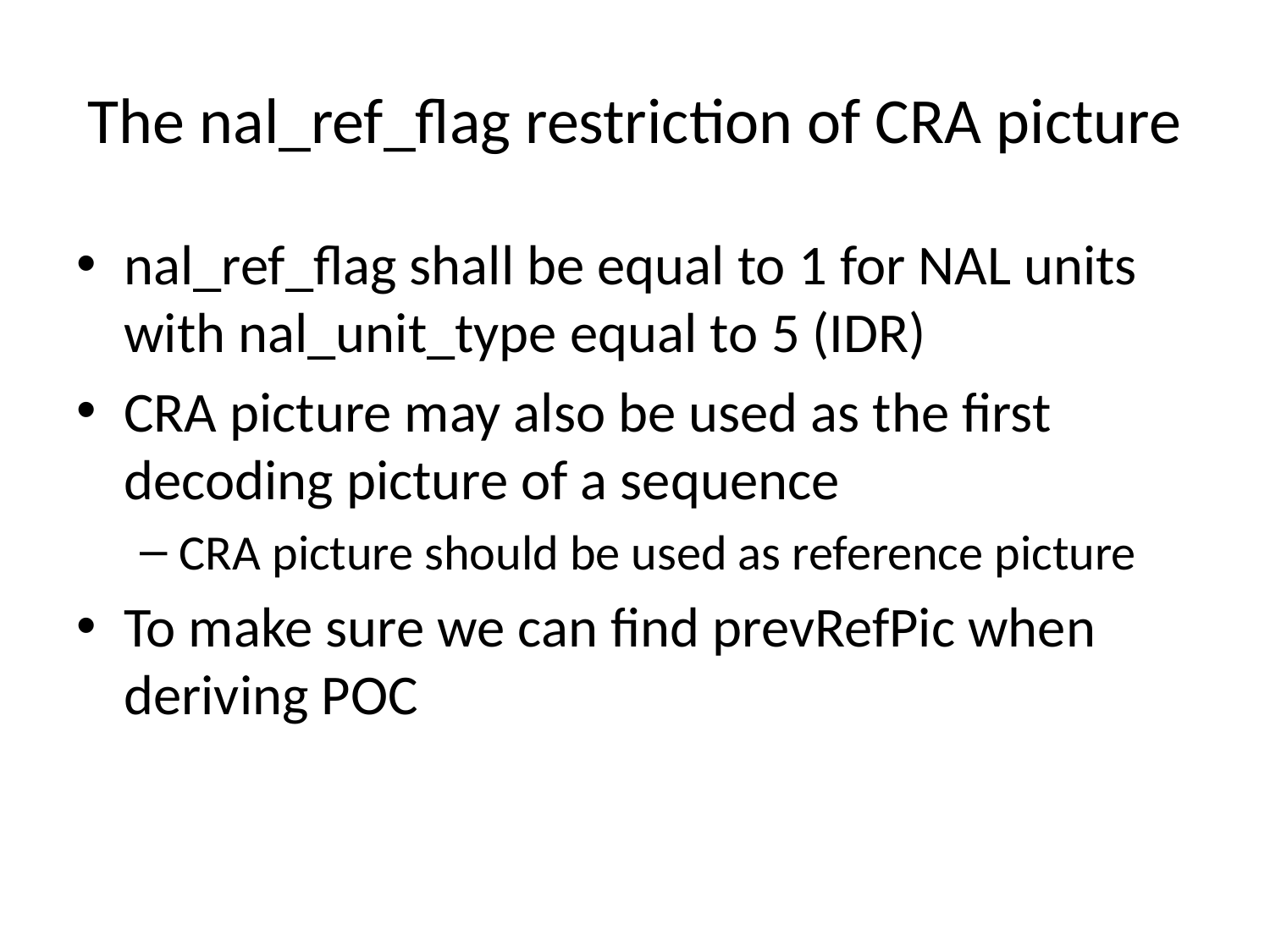

# The nal_ref_flag restriction of CRA picture
nal_ref_flag shall be equal to 1 for NAL units with nal_unit_type equal to 5 (IDR)
CRA picture may also be used as the first decoding picture of a sequence
CRA picture should be used as reference picture
To make sure we can find prevRefPic when deriving POC